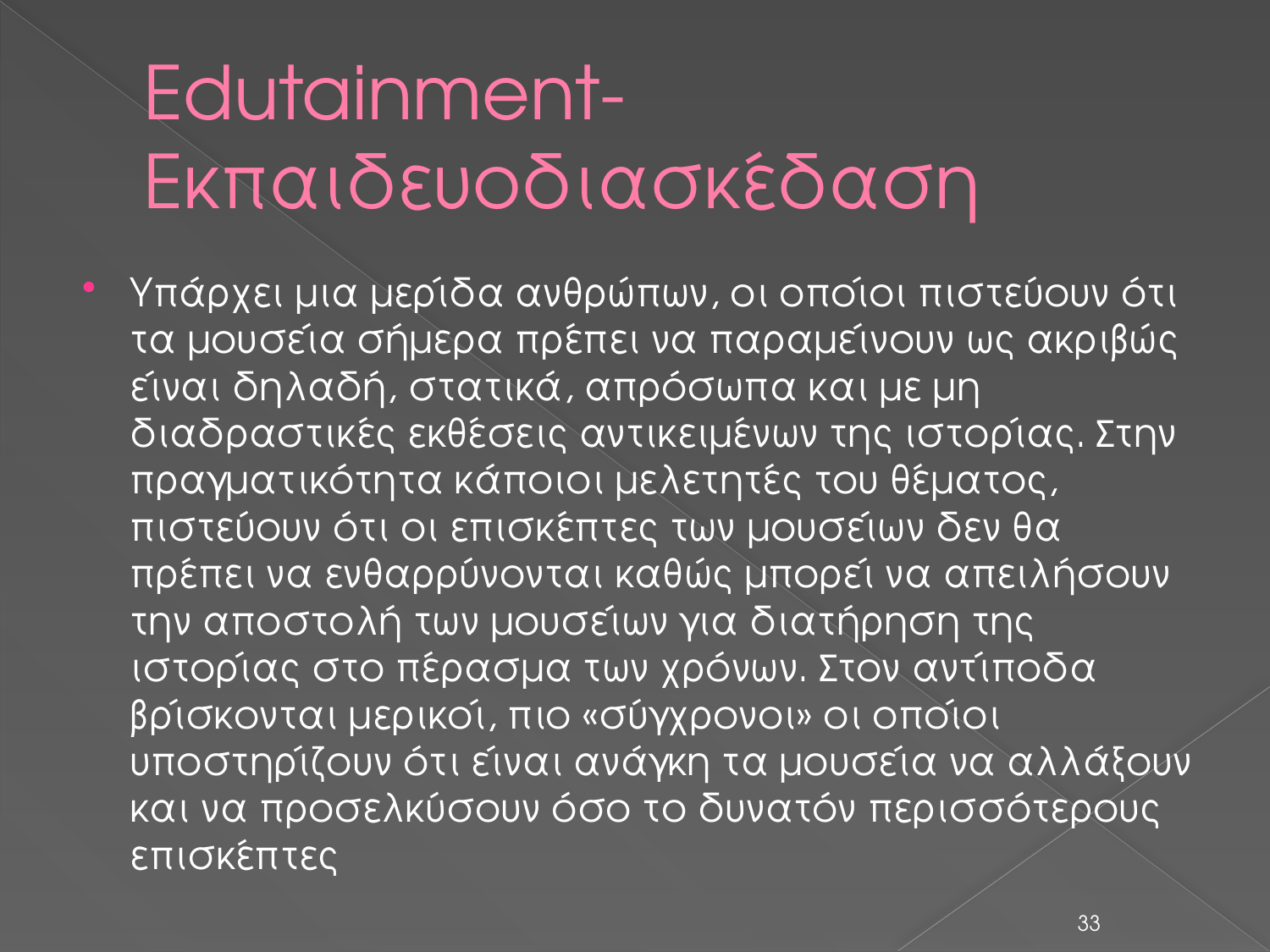

# Edutainment-Εκπαιδευοδιασκέδαση
Υπάρχει μια μερίδα ανθρώπων, οι οποίοι πιστεύουν ότι τα μουσεία σήμερα πρέπει να παραμείνουν ως ακριβώς είναι δηλαδή, στατικά, απρόσωπα και με μη διαδραστικές εκθέσεις αντικειμένων της ιστορίας. Στην πραγματικότητα κάποιοι μελετητές του θέματος, πιστεύουν ότι οι επισκέπτες των μουσείων δεν θα πρέπει να ενθαρρύνονται καθώς μπορεί να απειλήσουν την αποστολή των μουσείων για διατήρηση της ιστορίας στο πέρασμα των χρόνων. Στον αντίποδα βρίσκονται μερικοί, πιο «σύγχρονοι» οι οποίοι υποστηρίζουν ότι είναι ανάγκη τα μουσεία να αλλάξουν και να προσελκύσουν όσο το δυνατόν περισσότερους επισκέπτες
33